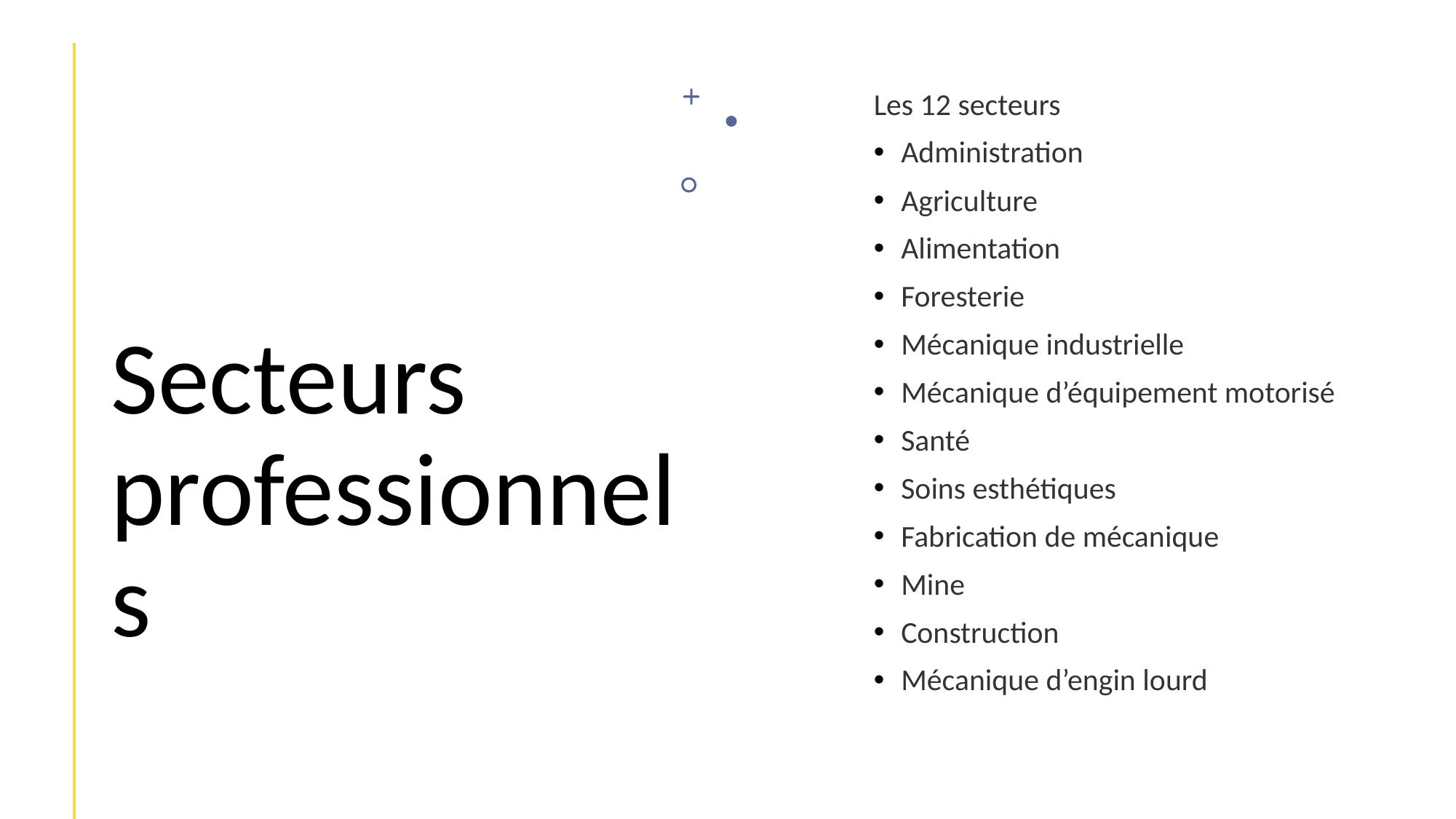

# Secteurs professionnels
Les 12 secteurs
Administration
Agriculture
Alimentation
Foresterie
Mécanique industrielle
Mécanique d’équipement motorisé
Santé
Soins esthétiques
Fabrication de mécanique
Mine
Construction
Mécanique d’engin lourd